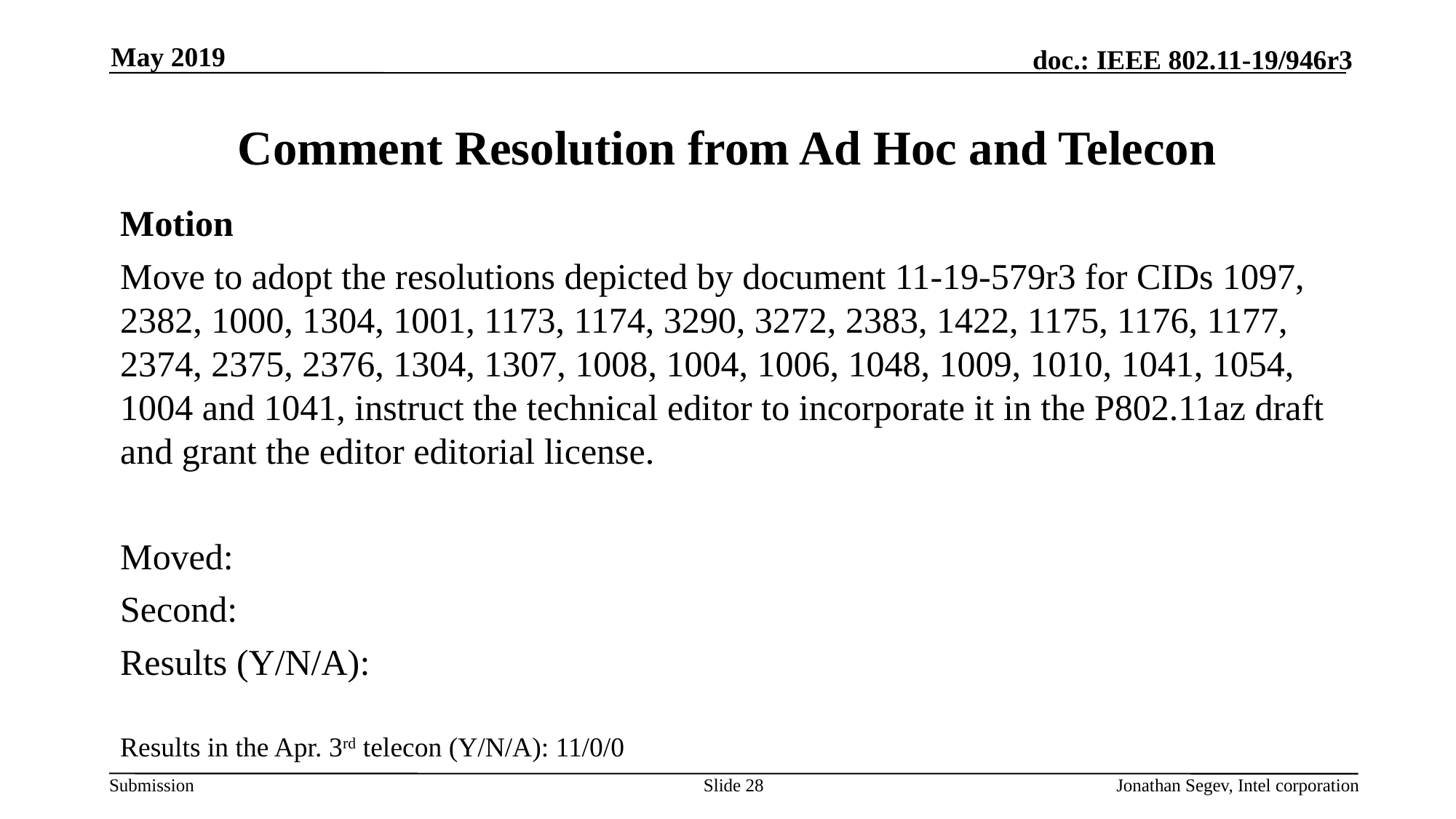

May 2019
# Comment Resolution from Ad Hoc and Telecon
Motion
Move to adopt the resolutions depicted by document 11-19-579r3 for CIDs 1097, 2382, 1000, 1304, 1001, 1173, 1174, 3290, 3272, 2383, 1422, 1175, 1176, 1177, 2374, 2375, 2376, 1304, 1307, 1008, 1004, 1006, 1048, 1009, 1010, 1041, 1054, 1004 and 1041, instruct the technical editor to incorporate it in the P802.11az draft and grant the editor editorial license.

Moved:
Second:
Results (Y/N/A):

Results in the Apr. 3rd telecon (Y/N/A): 11/0/0

Slide 28
Jonathan Segev, Intel corporation